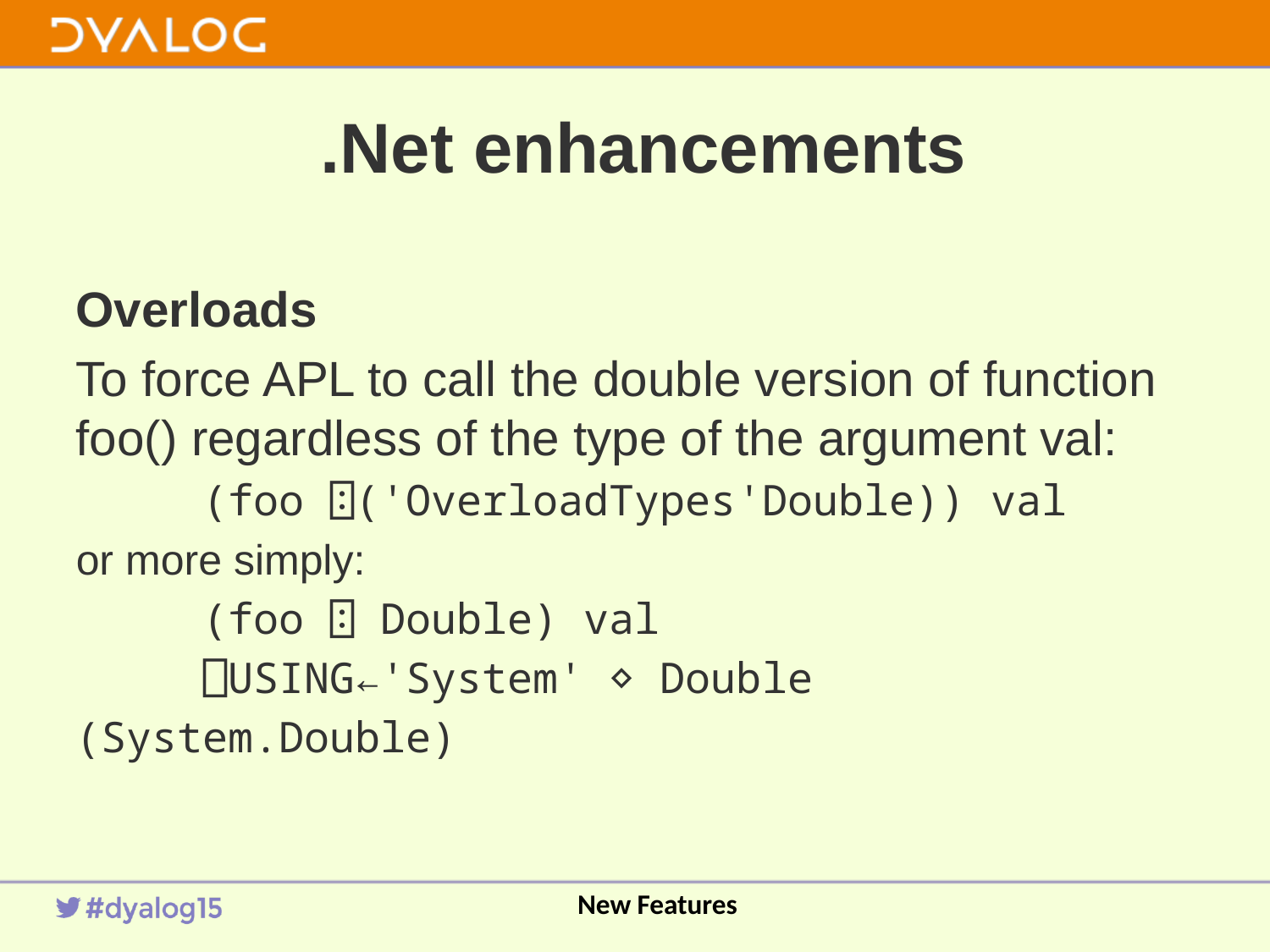

# .Net enhancements
Overloads
To force APL to call the double version of function foo() regardless of the type of the argument val:
	(foo ⍠('OverloadTypes'Double)) val
or more simply:
	(foo ⍠ Double) val
	⎕USING←'System' ⋄ Double
(System.Double)

New Features